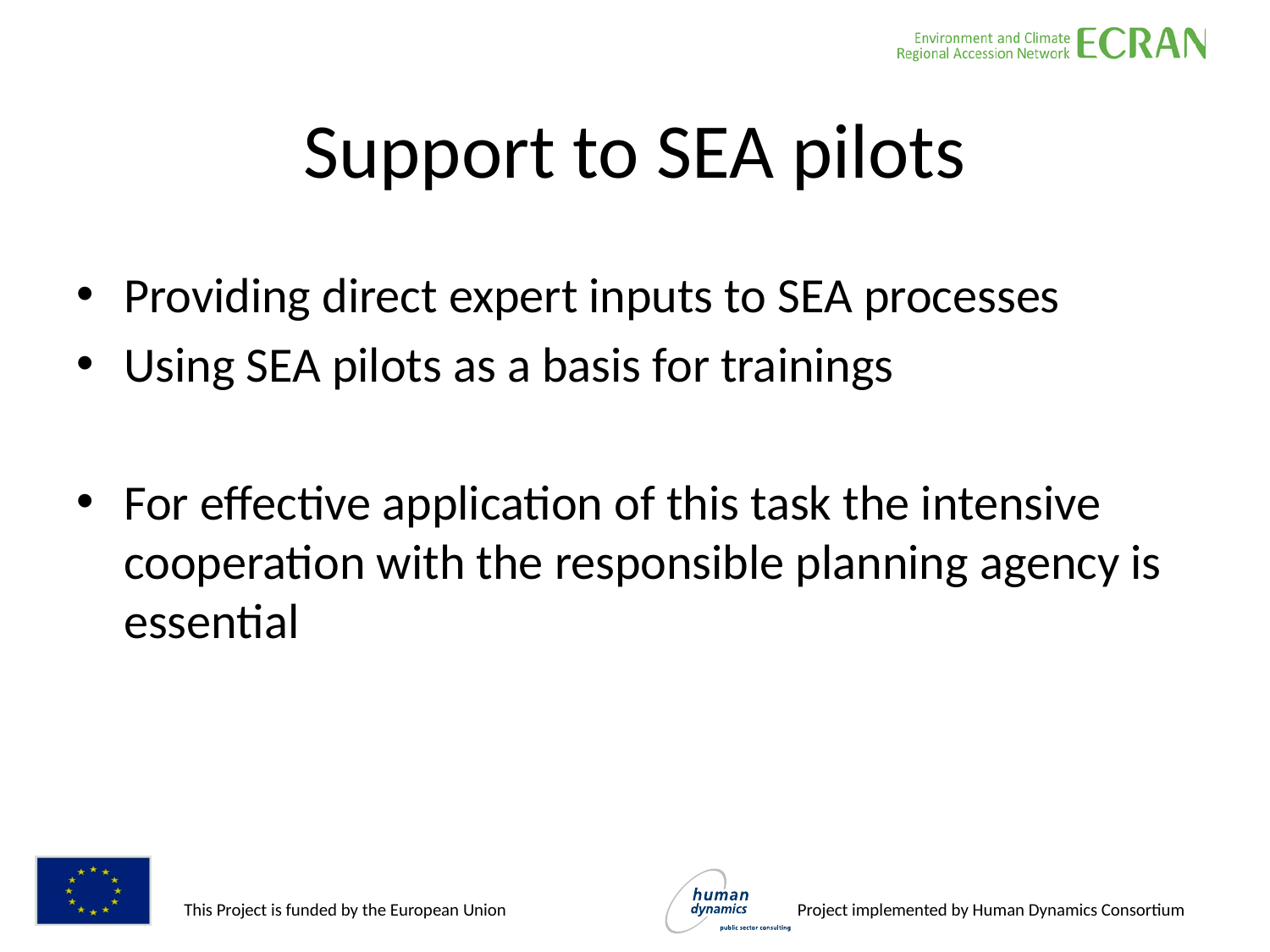

# Support to SEA pilots
Providing direct expert inputs to SEA processes
Using SEA pilots as a basis for trainings

For effective application of this task the intensive cooperation with the responsible planning agency is essential